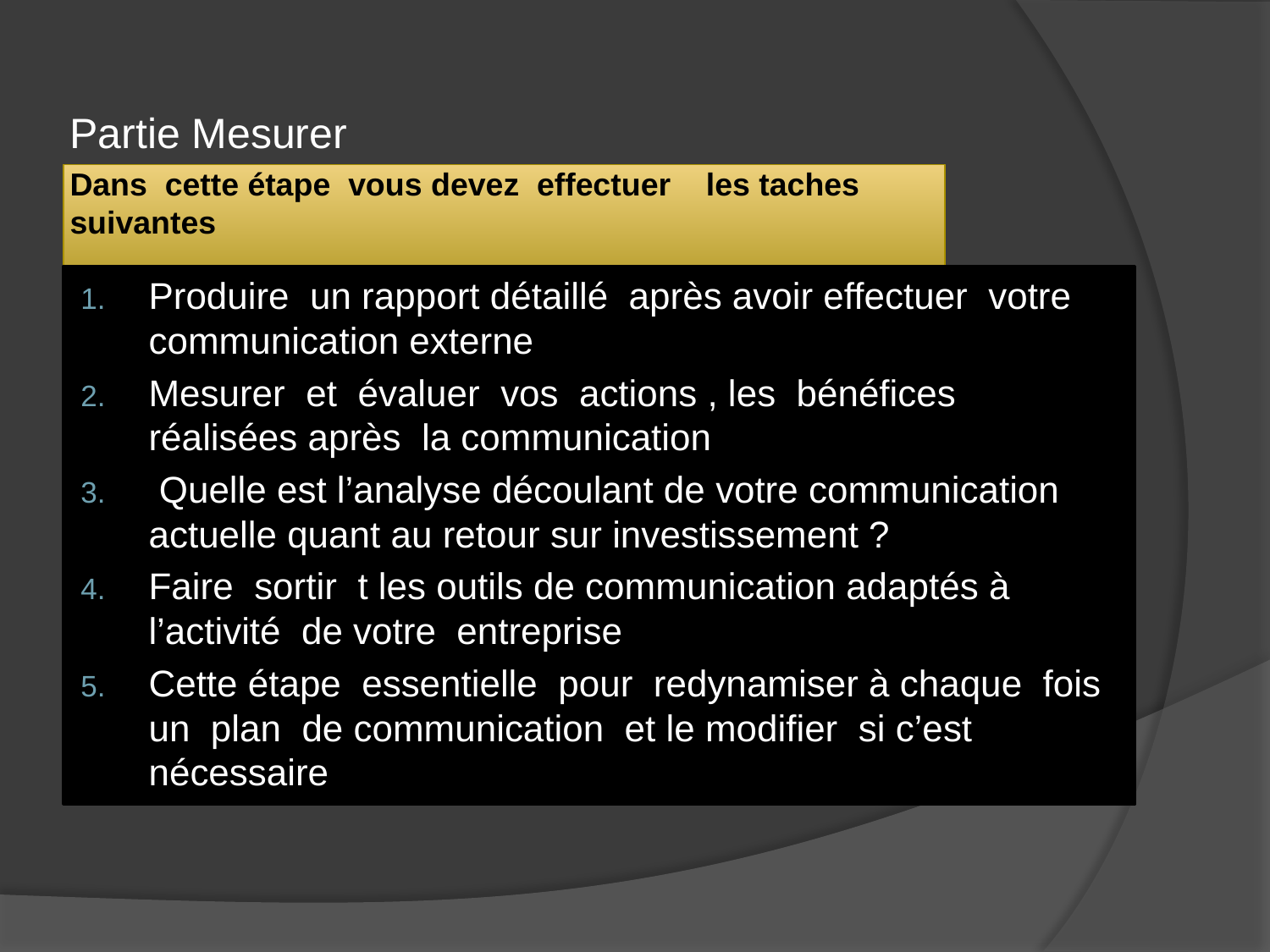

Partie Mesurer
# Dans  cette étape  vous devez  effectuer    les taches suivantes
Produire  un rapport détaillé  après avoir effectuer  votre  communication externe
Mesurer  et  évaluer  vos  actions , les  bénéfices  réalisées après  la communication
 Quelle est l’analyse découlant de votre communication actuelle quant au retour sur investissement ?
Faire  sortir  t les outils de communication adaptés à  l’activité  de votre  entreprise
Cette étape  essentielle  pour  redynamiser à chaque  fois un  plan  de communication  et le modifier  si c’est nécessaire